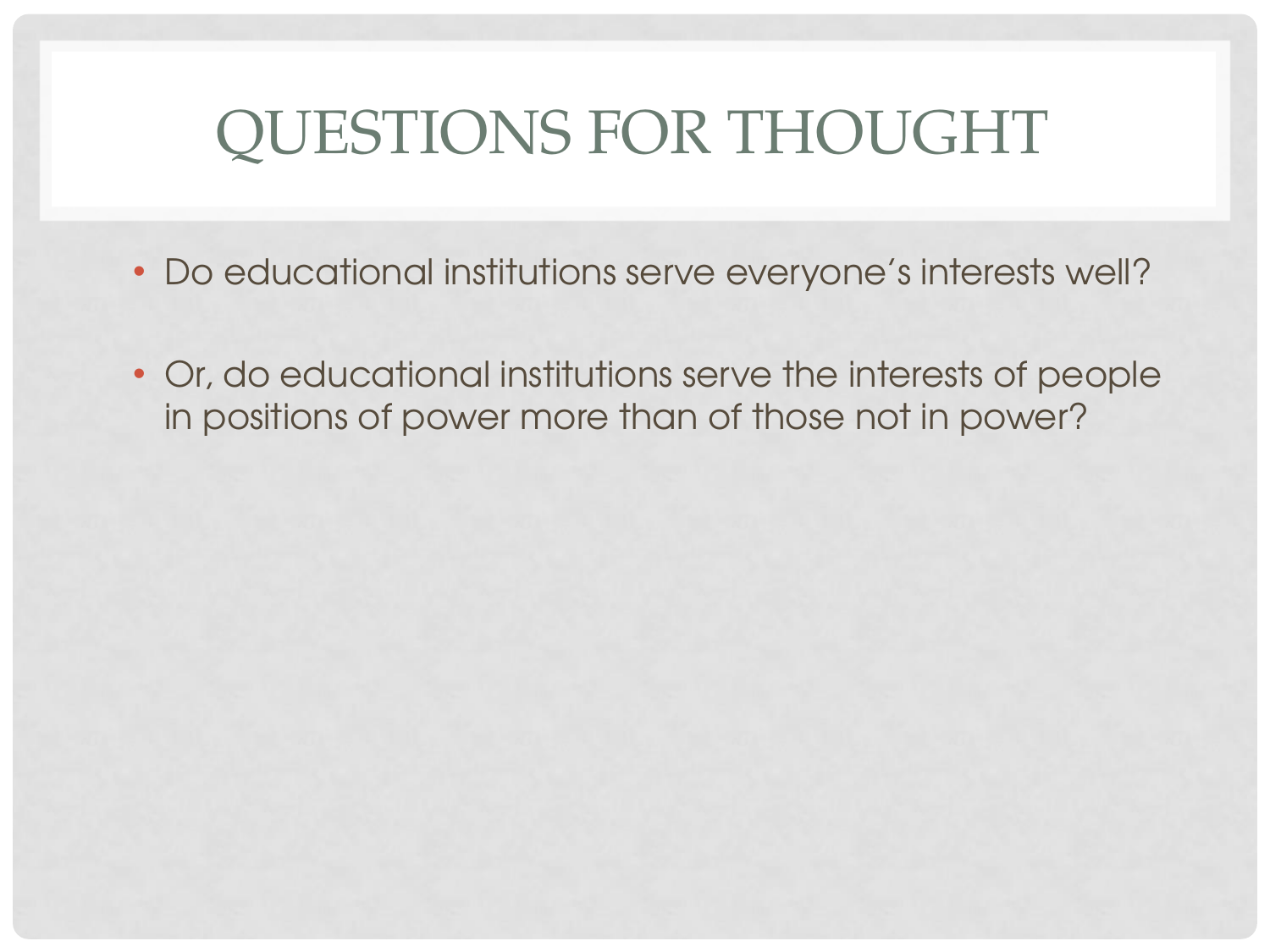

# QUESTIONS FOR THOUGHT
Do educational institutions serve everyone’s interests well?

Or, do educational institutions serve the interests of people in positions of power more than of those not in power?